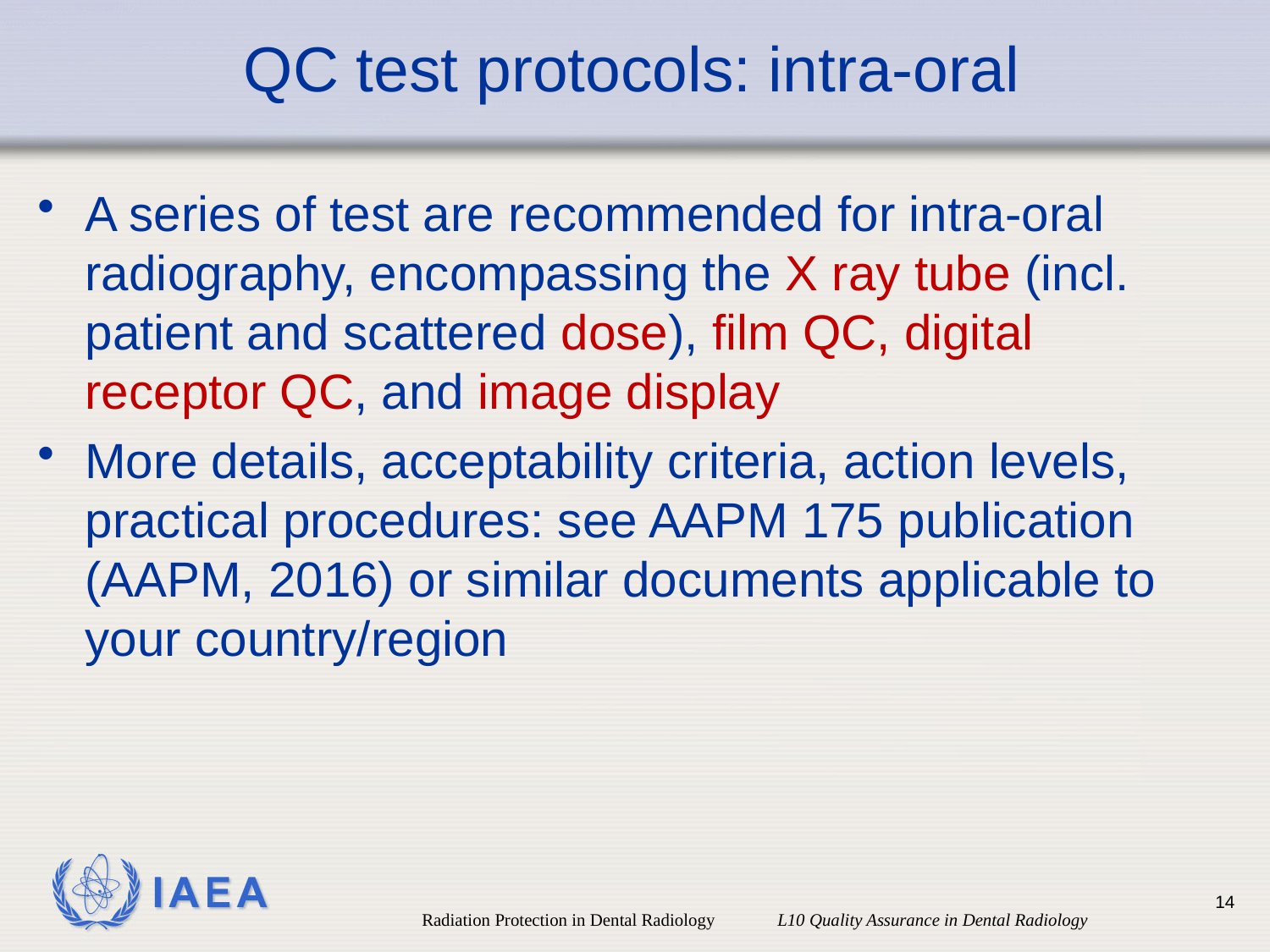

# QC test protocols: intra-oral
A series of test are recommended for intra-oral  radiography, encompassing the X ray tube (incl. patient and scattered dose), film QC, digital receptor QC, and image display
More details, acceptability criteria, action levels, practical procedures: see AAPM 175 publication (AAPM, 2016) or similar documents applicable to your country/region

14
Radiation Protection in Dental Radiology              L10 Quality Assurance in Dental Radiology